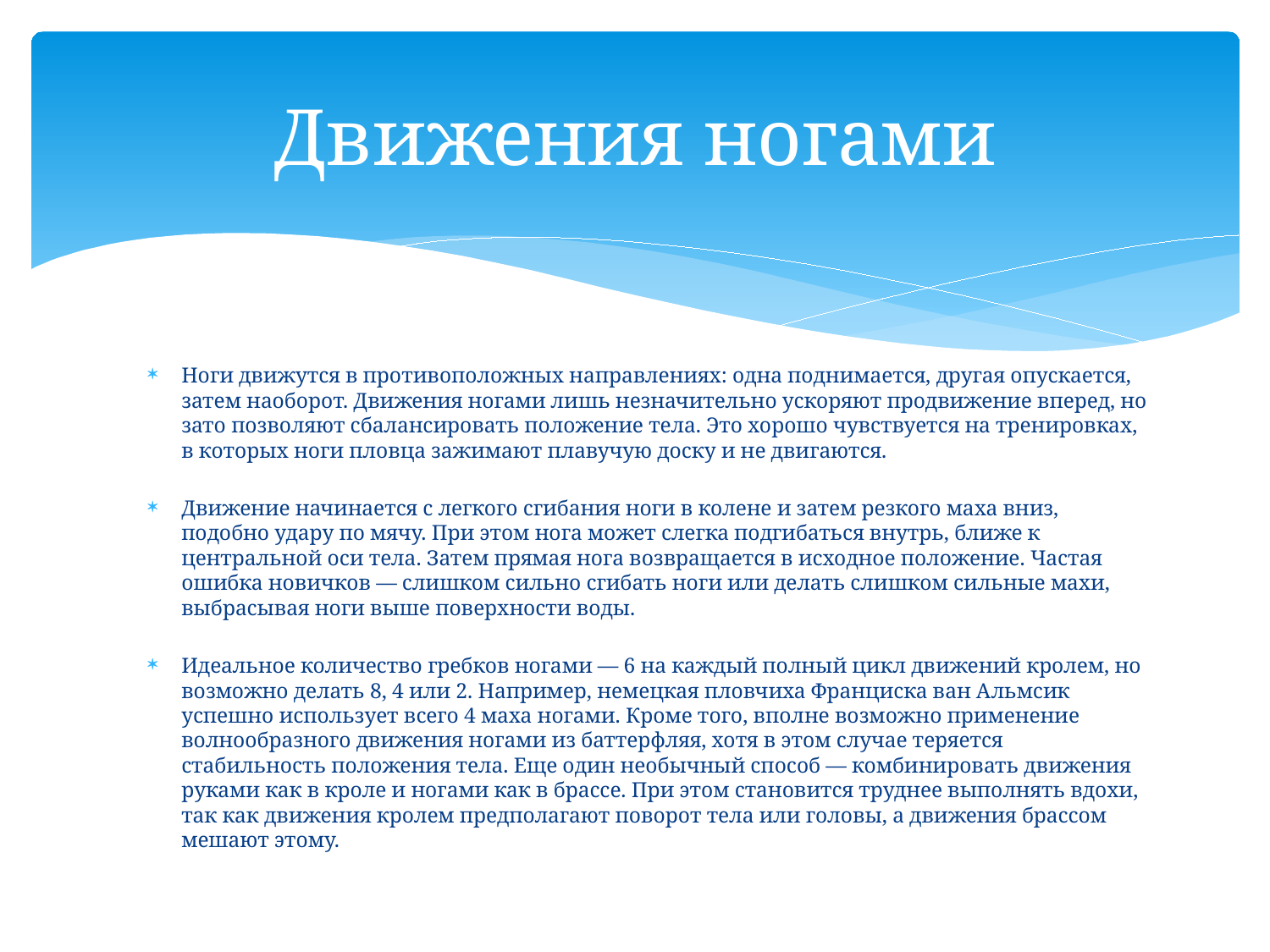

# Движения ногами
Ноги движутся в противоположных направлениях: одна поднимается, другая опускается, затем наоборот. Движения ногами лишь незначительно ускоряют продвижение вперед, но зато позволяют сбалансировать положение тела. Это хорошо чувствуется на тренировках, в которых ноги пловца зажимают плавучую доску и не двигаются.

Движение начинается с легкого сгибания ноги в колене и затем резкого маха вниз, подобно удару по мячу. При этом нога может слегка подгибаться внутрь, ближе к центральной оси тела. Затем прямая нога возвращается в исходное положение. Частая ошибка новичков — слишком сильно сгибать ноги или делать слишком сильные махи, выбрасывая ноги выше поверхности воды.

Идеальное количество гребков ногами — 6 на каждый полный цикл движений кролем, но возможно делать 8, 4 или 2. Например, немецкая пловчиха Франциска ван Альмсик успешно использует всего 4 маха ногами. Кроме того, вполне возможно применение волнообразного движения ногами из баттерфляя, хотя в этом случае теряется стабильность положения тела. Еще один необычный способ — комбинировать движения руками как в кроле и ногами как в брассе. При этом становится труднее выполнять вдохи, так как движения кролем предполагают поворот тела или головы, а движения брассом мешают этому.